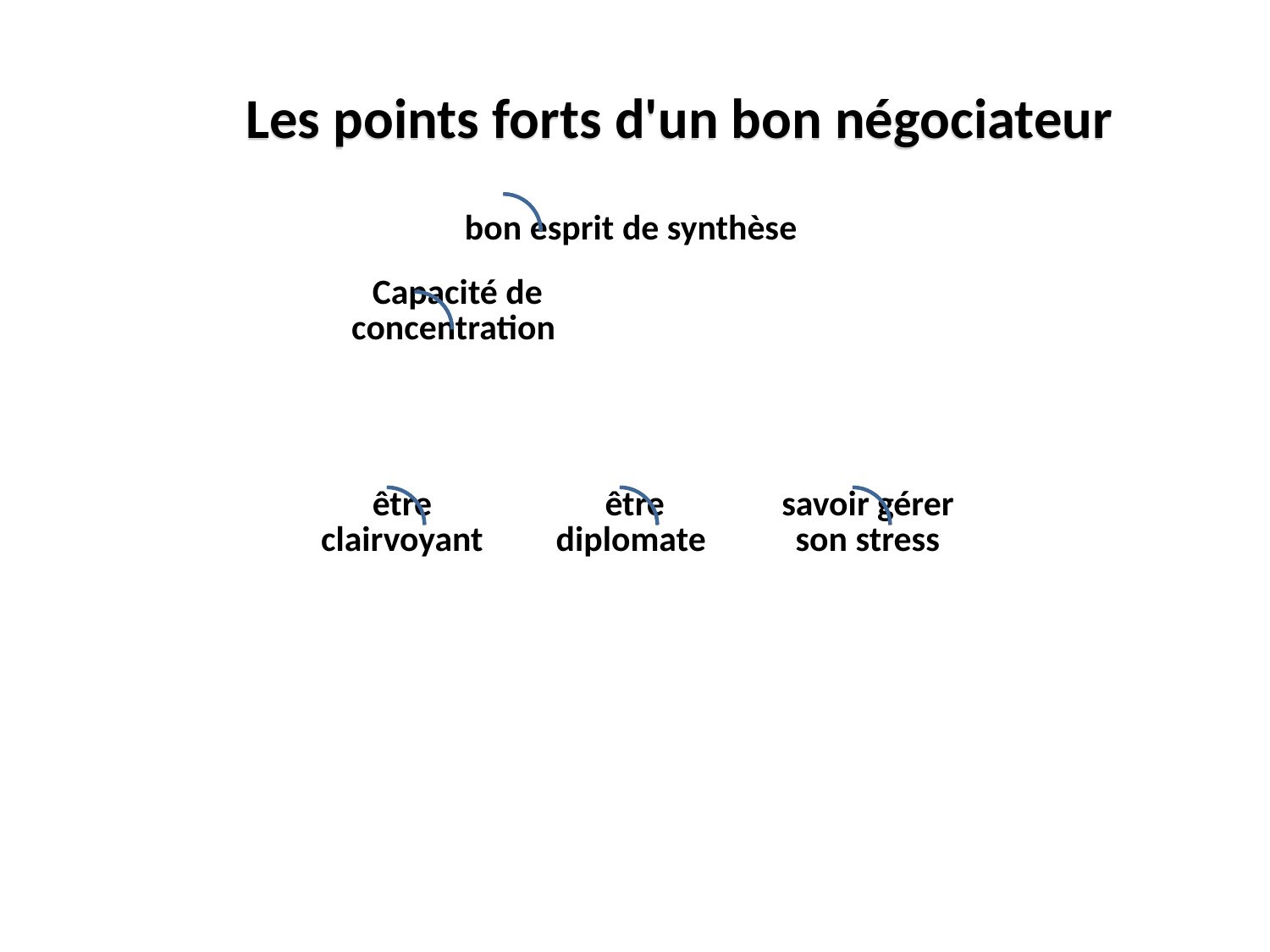

Les points forts d'un bon négociateur
bon esprit de synthèse
Capacité de concentration
être clairvoyant
être diplomate
savoir gérer son stress